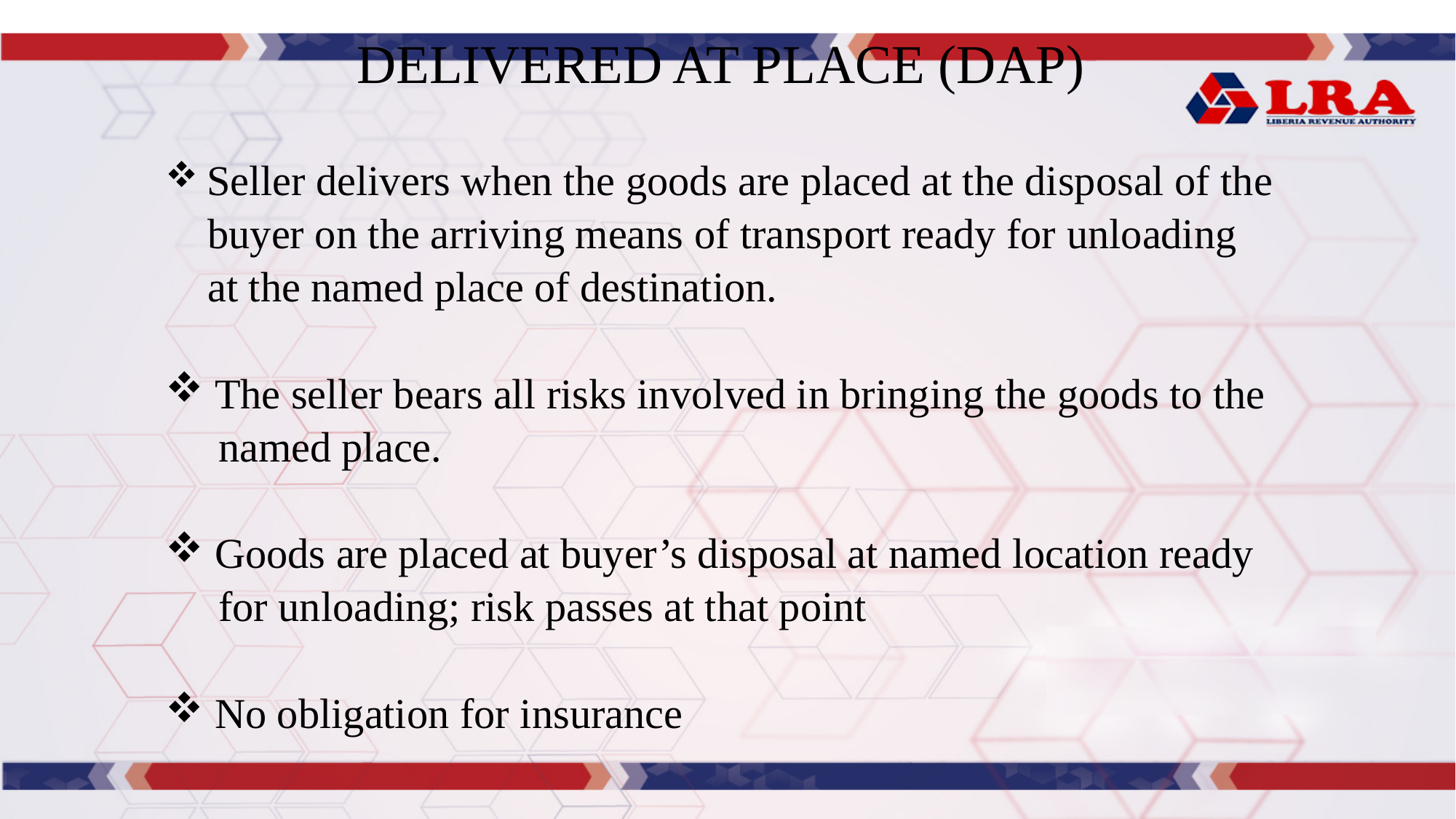

# DELIVERED AT PLACE (DAP)
 Seller delivers when the goods are placed at the disposal of the
    buyer on the arriving means of transport ready for unloading
    at the named place of destination.

 The seller bears all risks involved in bringing the goods to the
     named place.

 Goods are placed at buyer’s disposal at named location ready
     for unloading; risk passes at that point

 No obligation for insurance